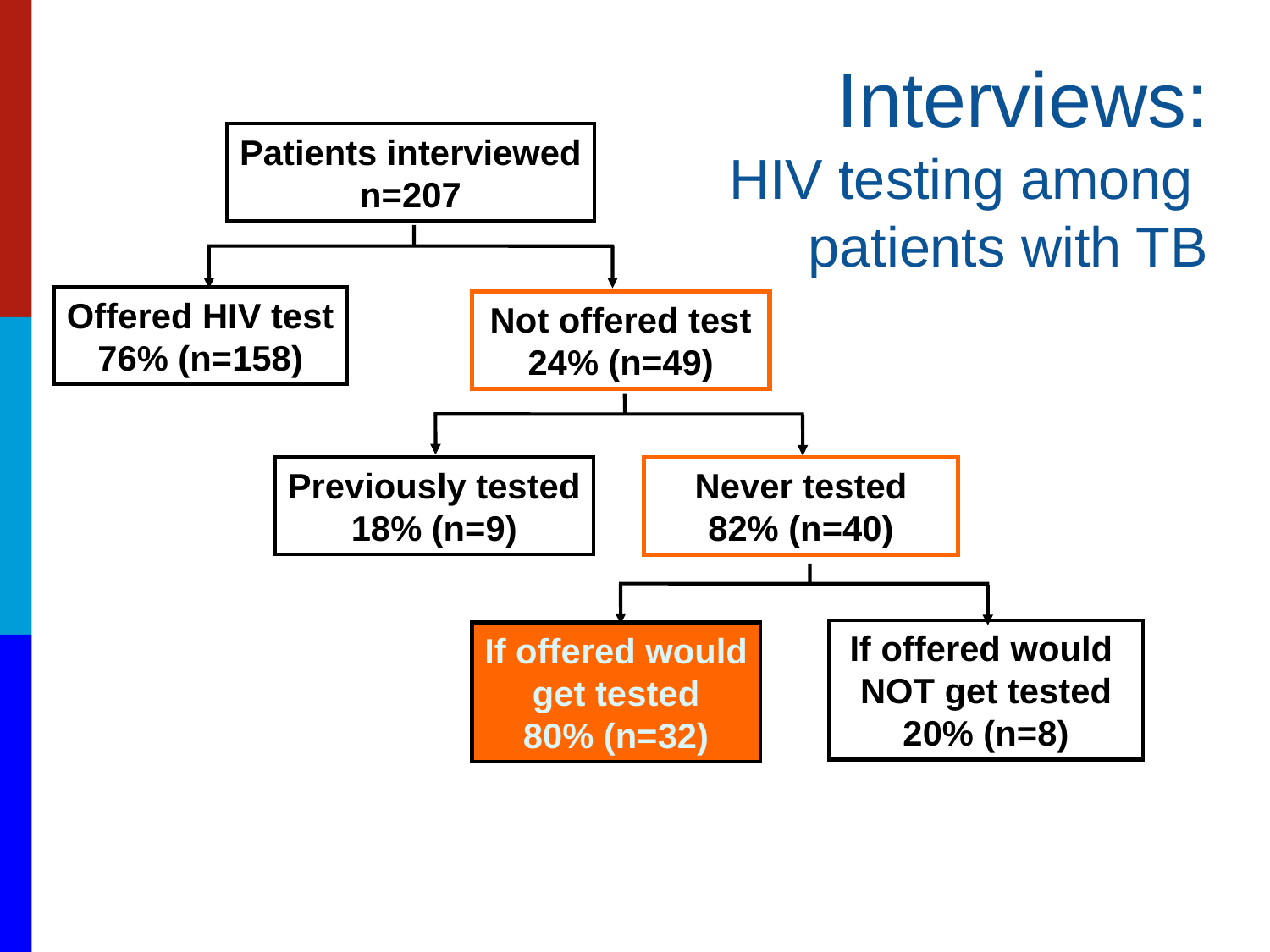

Interviews:
HIV testing among
patients with TB
Patients interviewed
n=207

Offered HIV test
76% (n=158)
Not offered test
24% (n=49)

Never tested
82% (n=40)
Previously tested
18% (n=9)

If offered would
NOT get tested
20% (n=8)
If offered would
get tested
80% (n=32)